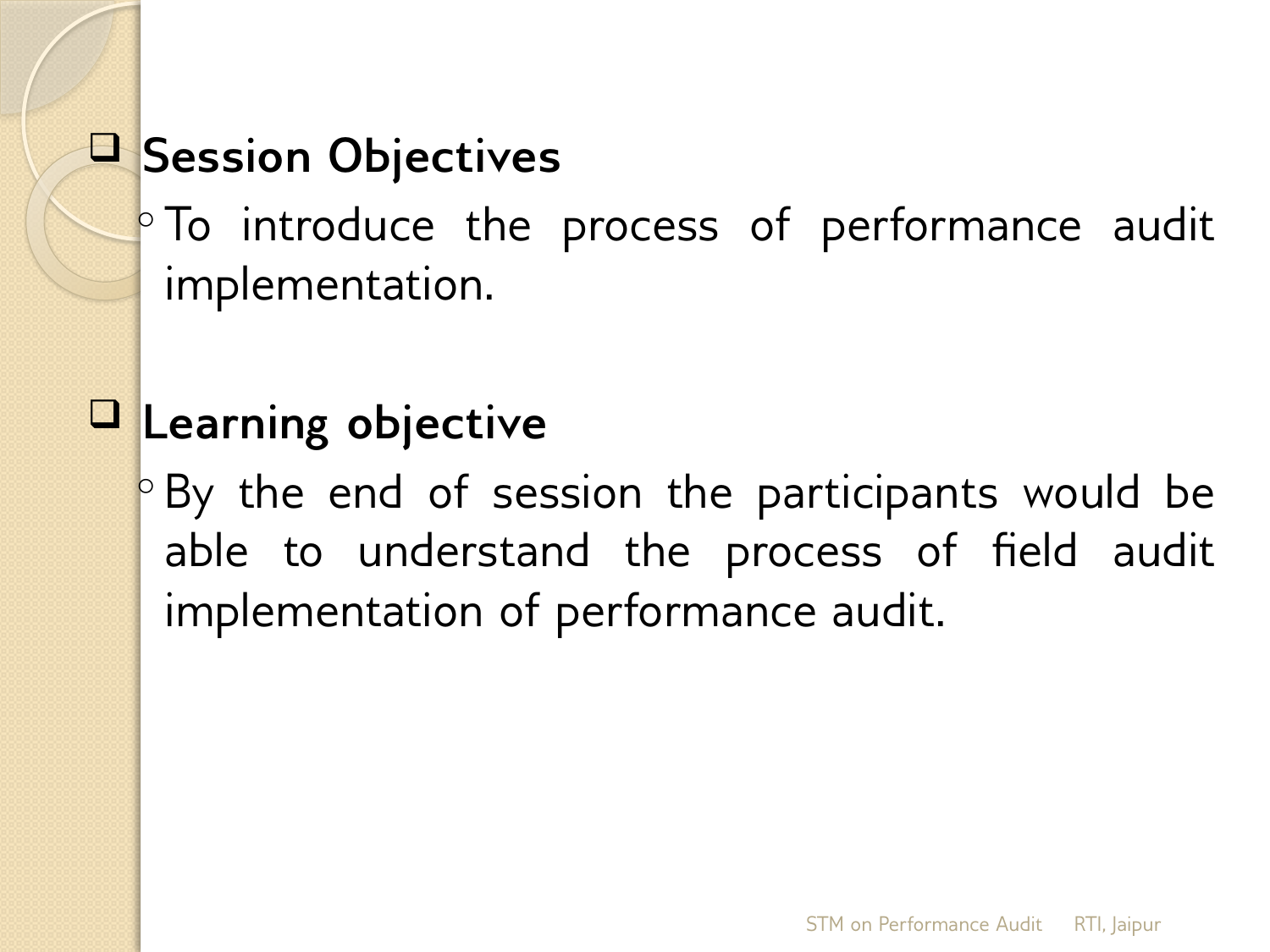

Session Objectives
To introduce the process of performance audit implementation.

 Learning objective
By the end of session the participants would be able to understand the process of field audit implementation of performance audit.

STM on Performance Audit     RTI, Jaipur